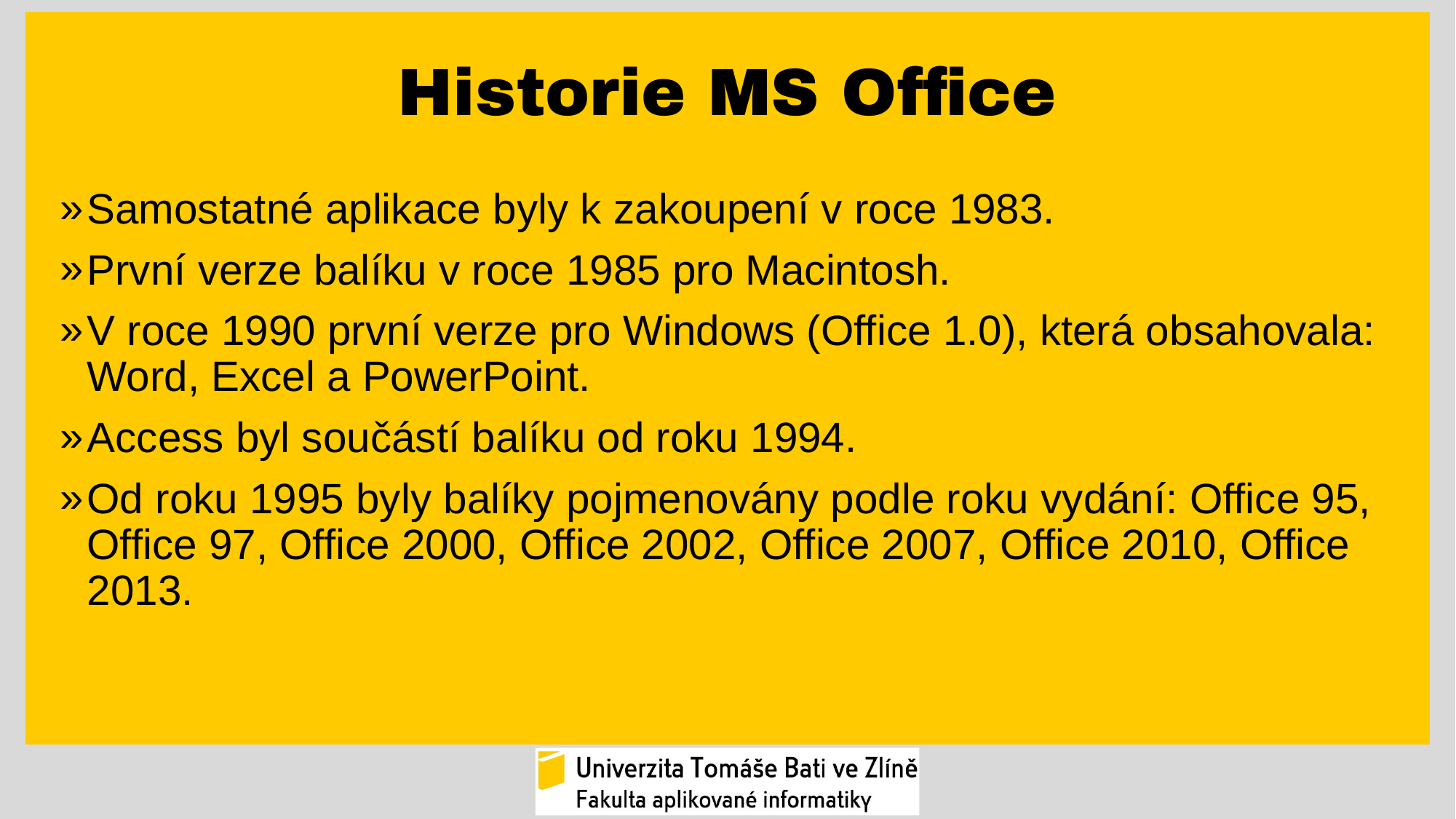

# Historie MS Office
Samostatné aplikace byly k zakoupení v roce 1983.
První verze balíku v roce 1985 pro Macintosh.
V roce 1990 první verze pro Windows (Office 1.0), která obsahovala: Word, Excel a PowerPoint.
Access byl součástí balíku od roku 1994.
Od roku 1995 byly balíky pojmenovány podle roku vydání: Office 95, Office 97, Office 2000, Office 2002, Office 2007, Office 2010, Office 2013.